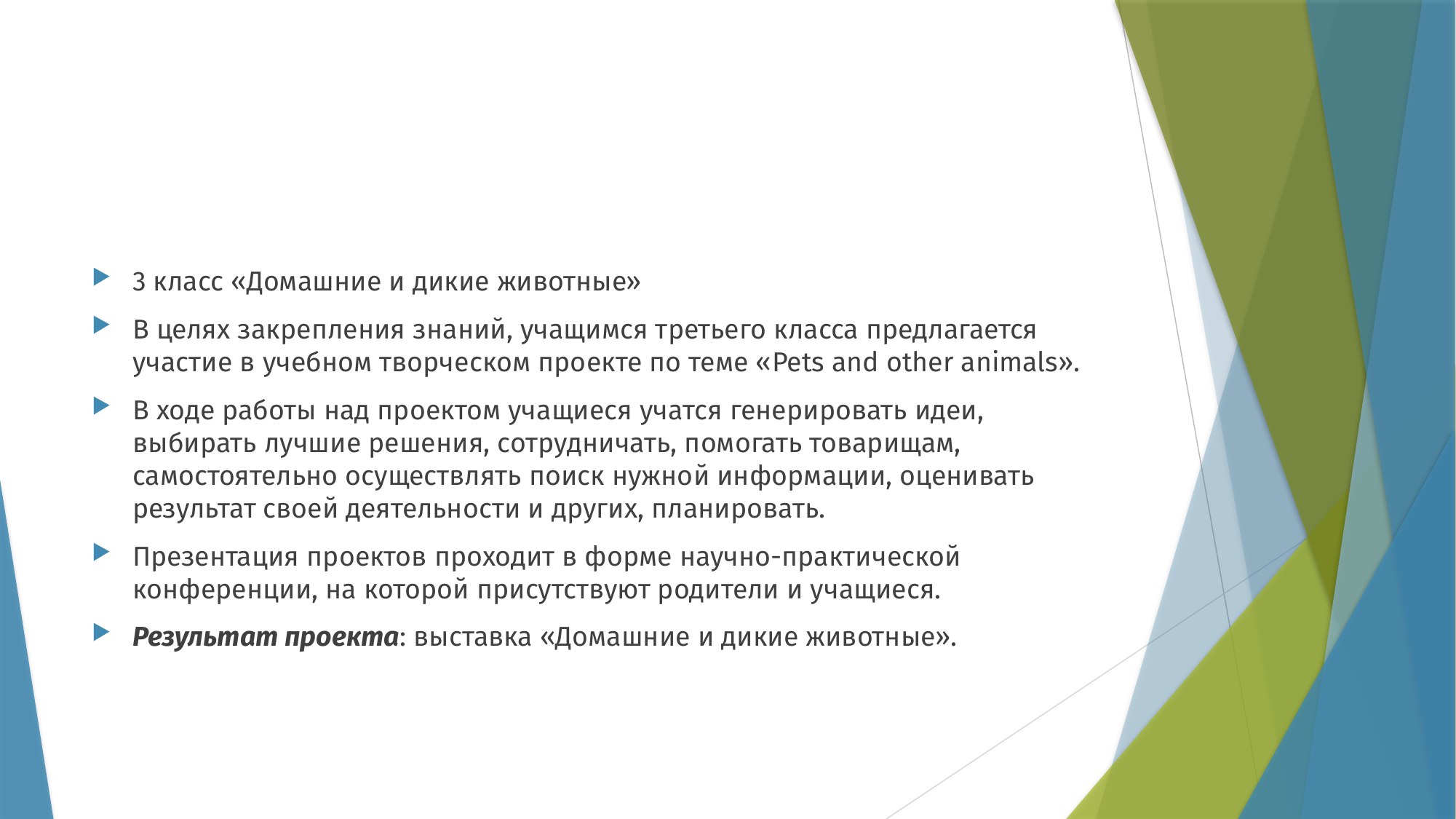

#
3 класс «Домашние и дикие животные»
В целях закрепления знаний, учащимся третьего класса предлагается участие в учебном творческом проекте по теме «Pets and other animals».
В ходе работы над проектом учащиеся учатся генерировать идеи, выбирать лучшие решения, сотрудничать, помогать товарищам, самостоятельно осуществлять поиск нужной информации, оценивать результат своей деятельности и других, планировать.
Презентация проектов проходит в форме научно-практической конференции, на которой присутствуют родители и учащиеся.
Результат проекта: выставка «Домашние и дикие животные».